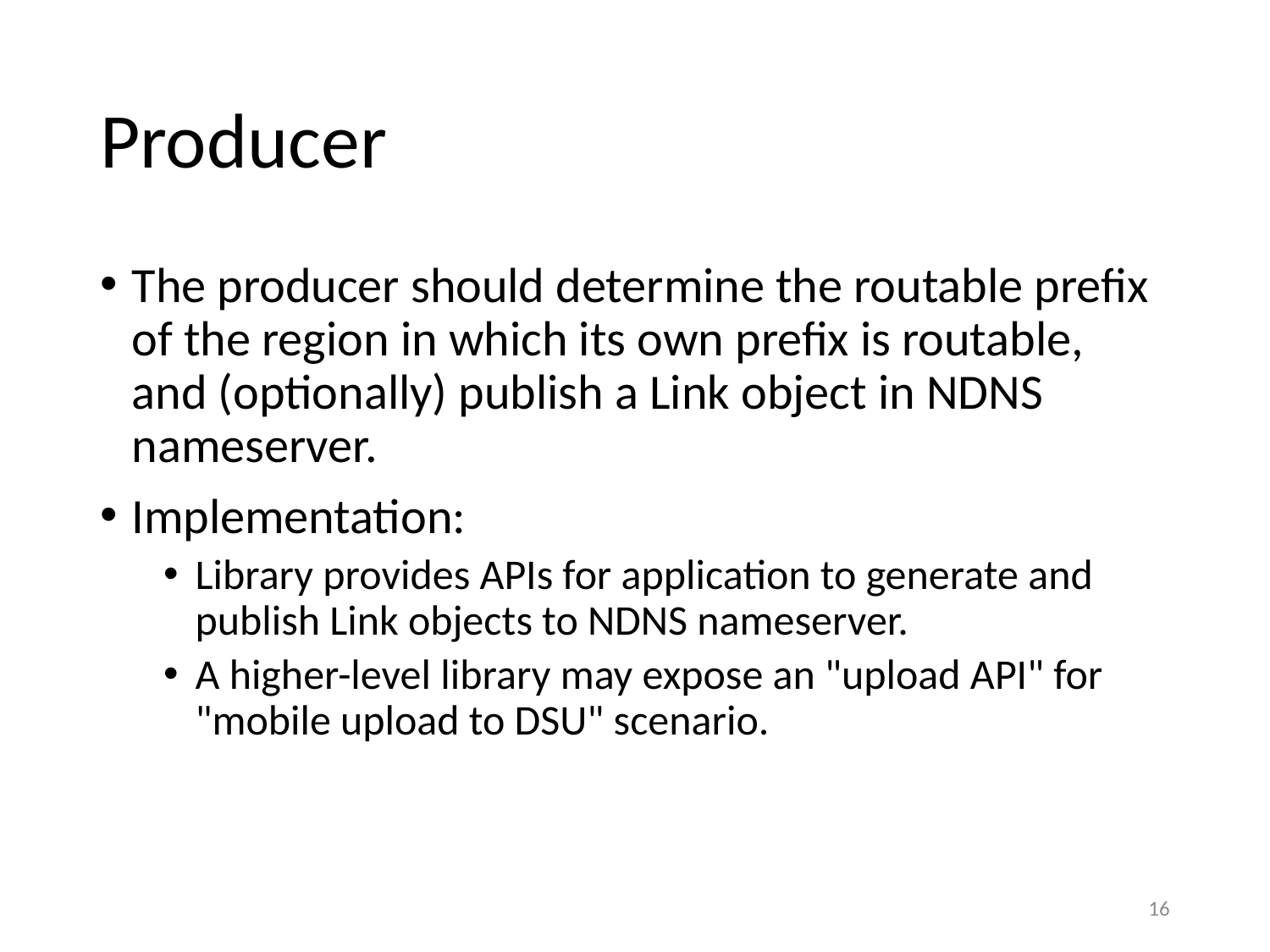

# Producer
The producer should determine the routable prefix of the region in which its own prefix is routable, and (optionally) publish a Link object in NDNS nameserver.
Implementation:
Library provides APIs for application to generate and publish Link objects to NDNS nameserver.
A higher-level library may expose an "upload API" for "mobile upload to DSU" scenario.
16